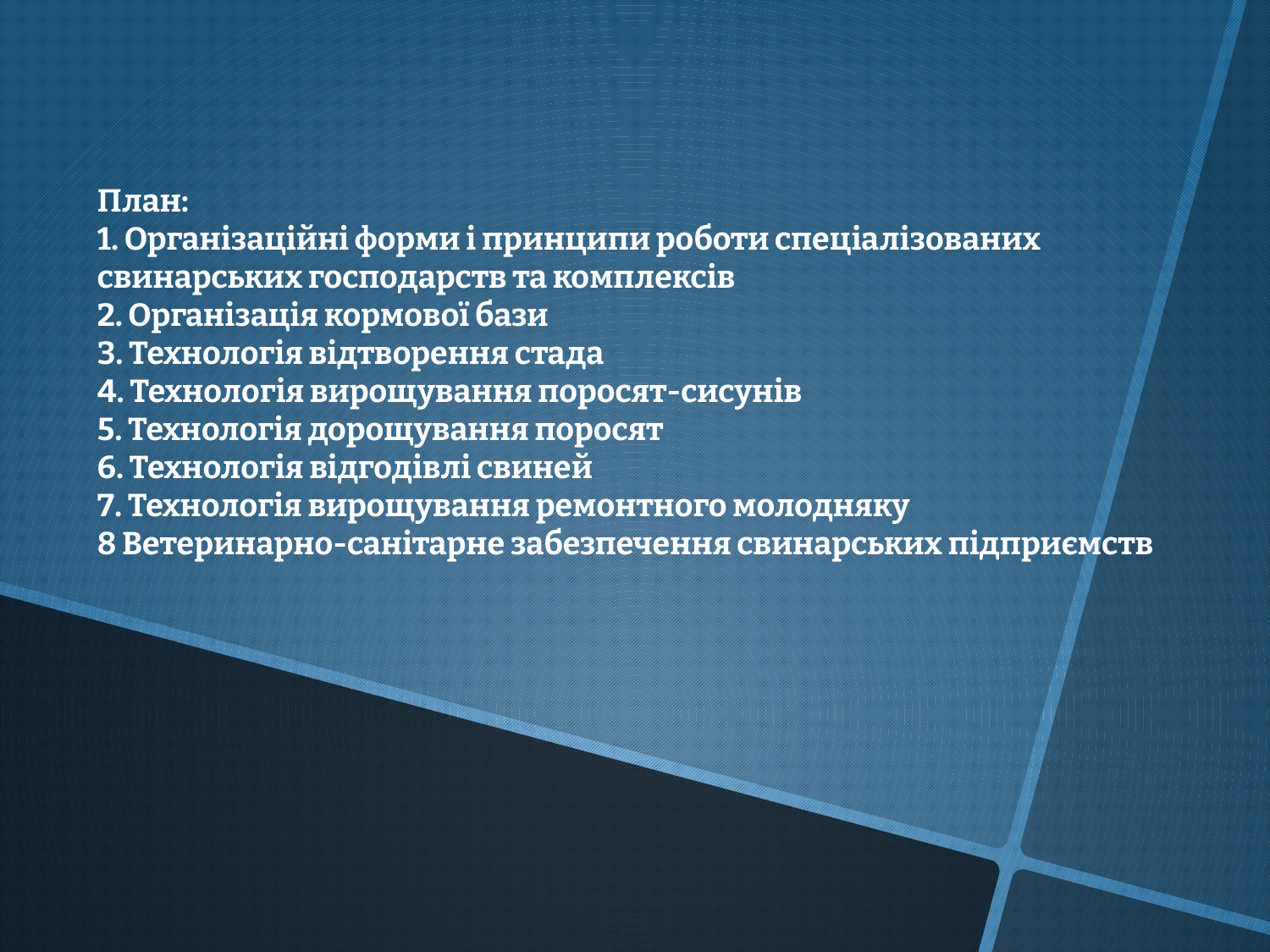

План:
1. Організаційні форми і принципи роботи спеціалізованих свинарських господарств та комплексів
2. Організація кормової бази
3. Технологія відтворення стада
4. Технологія вирощування поросят-сисунів
5. Технологія дорощування поросят
6. Технологія відгодівлі свиней
7. Технологія вирощування ремонтного молодняку
8 Ветеринарно-санітарне забезпечення свинарських підприємств